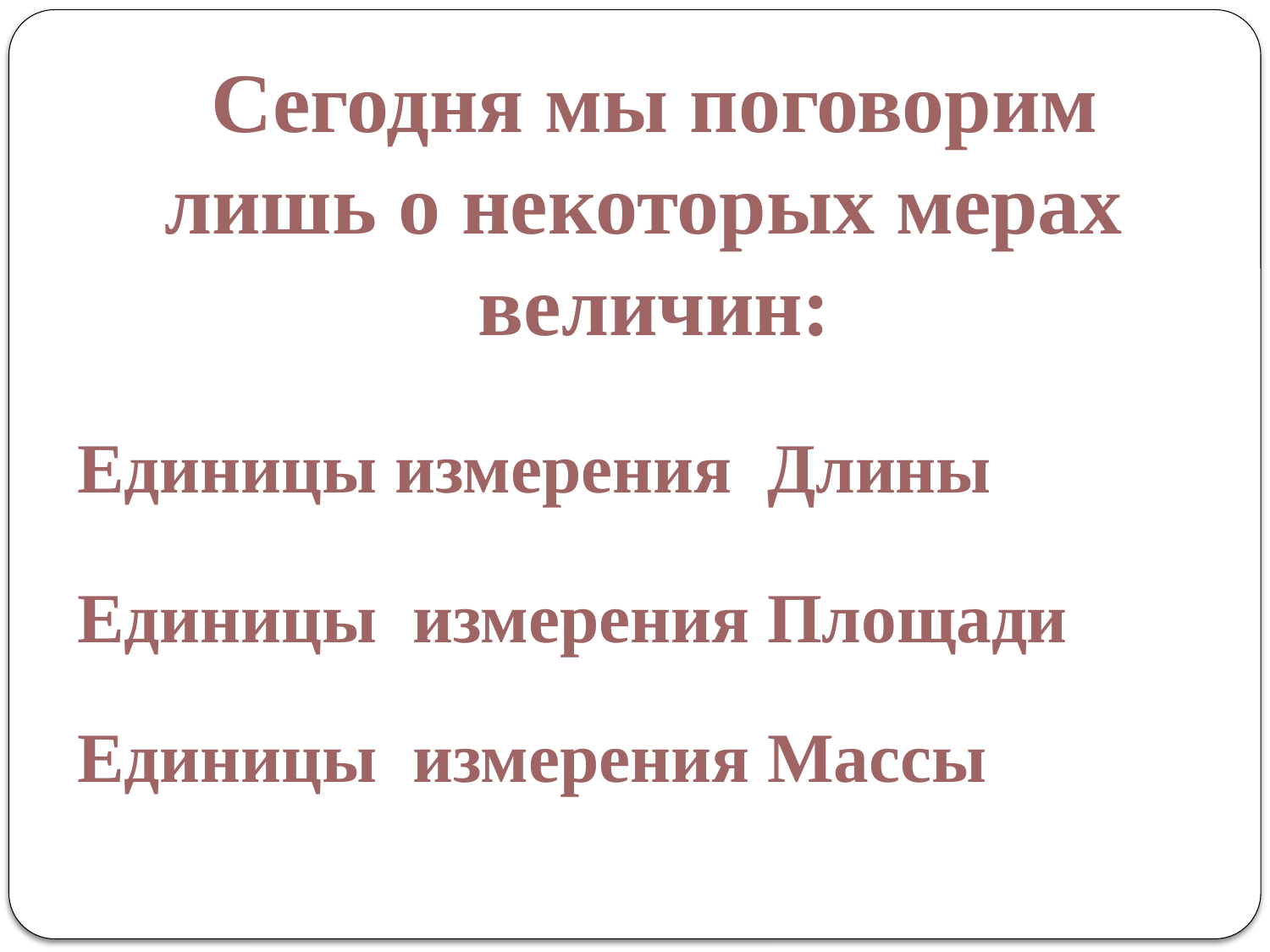

# Сегодня мы поговорим лишь о некоторых мерах  величин:
Единицы измерения  Длины
Единицы  измерения Площади
Единицы  измерения Массы